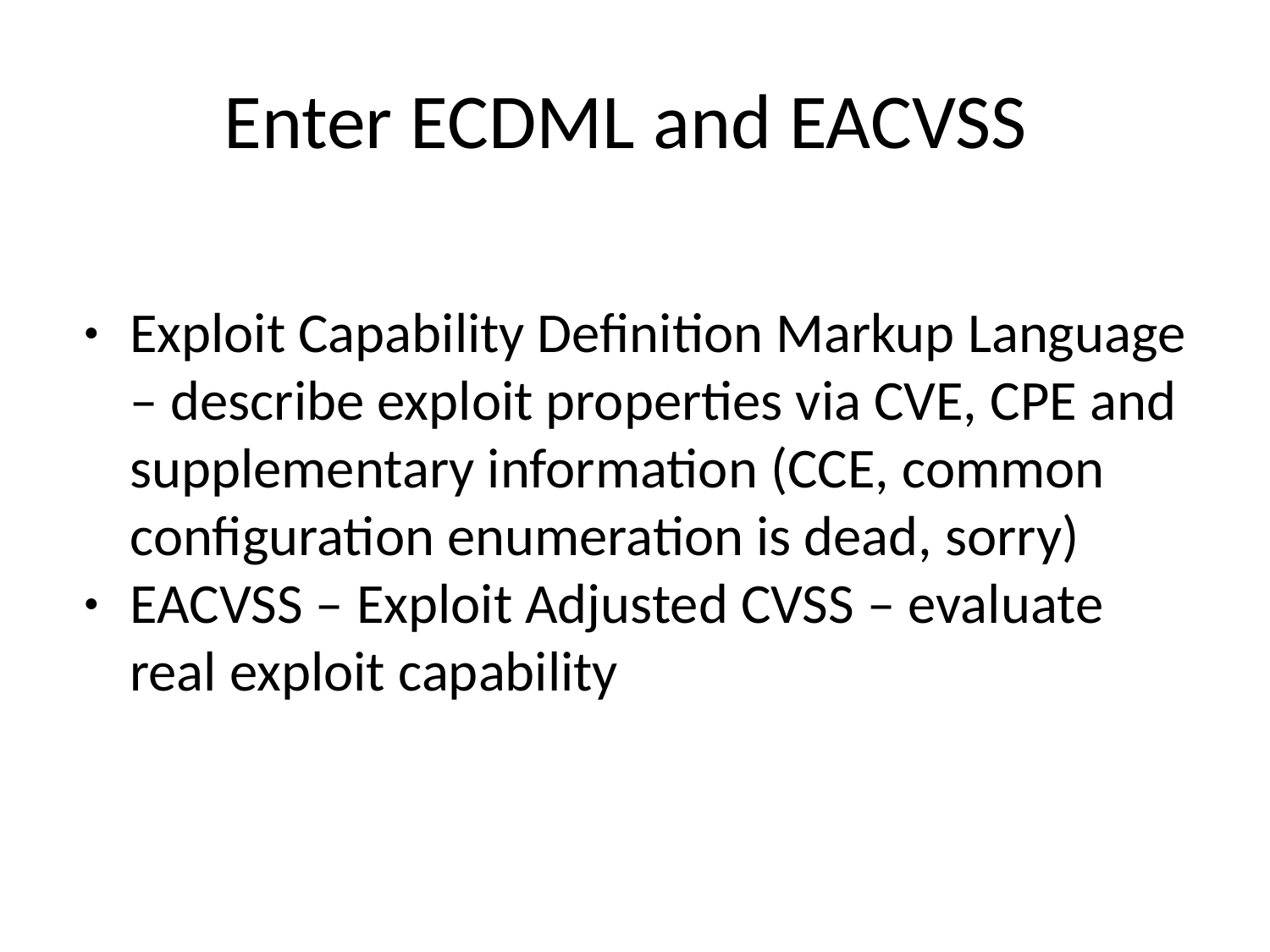

Enter ECDML and EACVSS

Exploit Capability Definition Markup Language – describe exploit properties via CVE, CPE and supplementary information (CCE, common configuration enumeration is dead, sorry)
EACVSS – Exploit Adjusted CVSS – evaluate real exploit capability